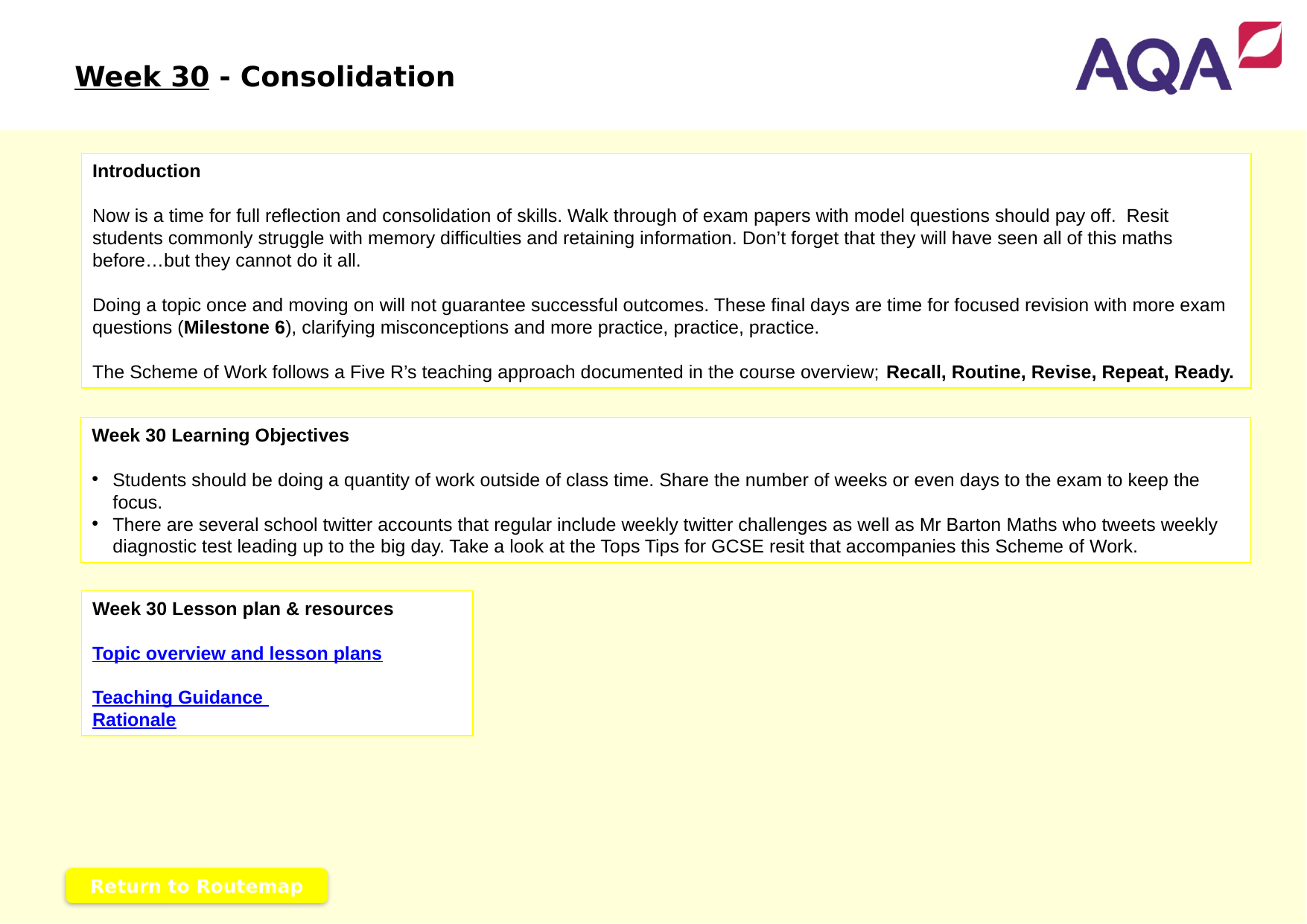

Week 30 - Consolidation
Introduction

Now is a time for full reflection and consolidation of skills. Walk through of exam papers with model questions should pay off.  Resit students commonly struggle with memory difficulties and retaining information. Don’t forget that they will have seen all of this maths before…but they cannot do it all.

Doing a topic once and moving on will not guarantee successful outcomes. These final days are time for focused revision with more exam questions (Milestone 6), clarifying misconceptions and more practice, practice, practice.

The Scheme of Work follows a Five R’s teaching approach documented in the course overview; Recall, Routine, Revise, Repeat, Ready.
Week 30 Learning Objectives

Students should be doing a quantity of work outside of class time. Share the number of weeks or even days to the exam to keep the focus.
There are several school twitter accounts that regular include weekly twitter challenges as well as Mr Barton Maths who tweets weekly diagnostic test leading up to the big day. Take a look at the Tops Tips for GCSE resit that accompanies this Scheme of Work.
Week 30 Lesson plan & resources

Topic overview and lesson plans

Teaching Guidance
Rationale